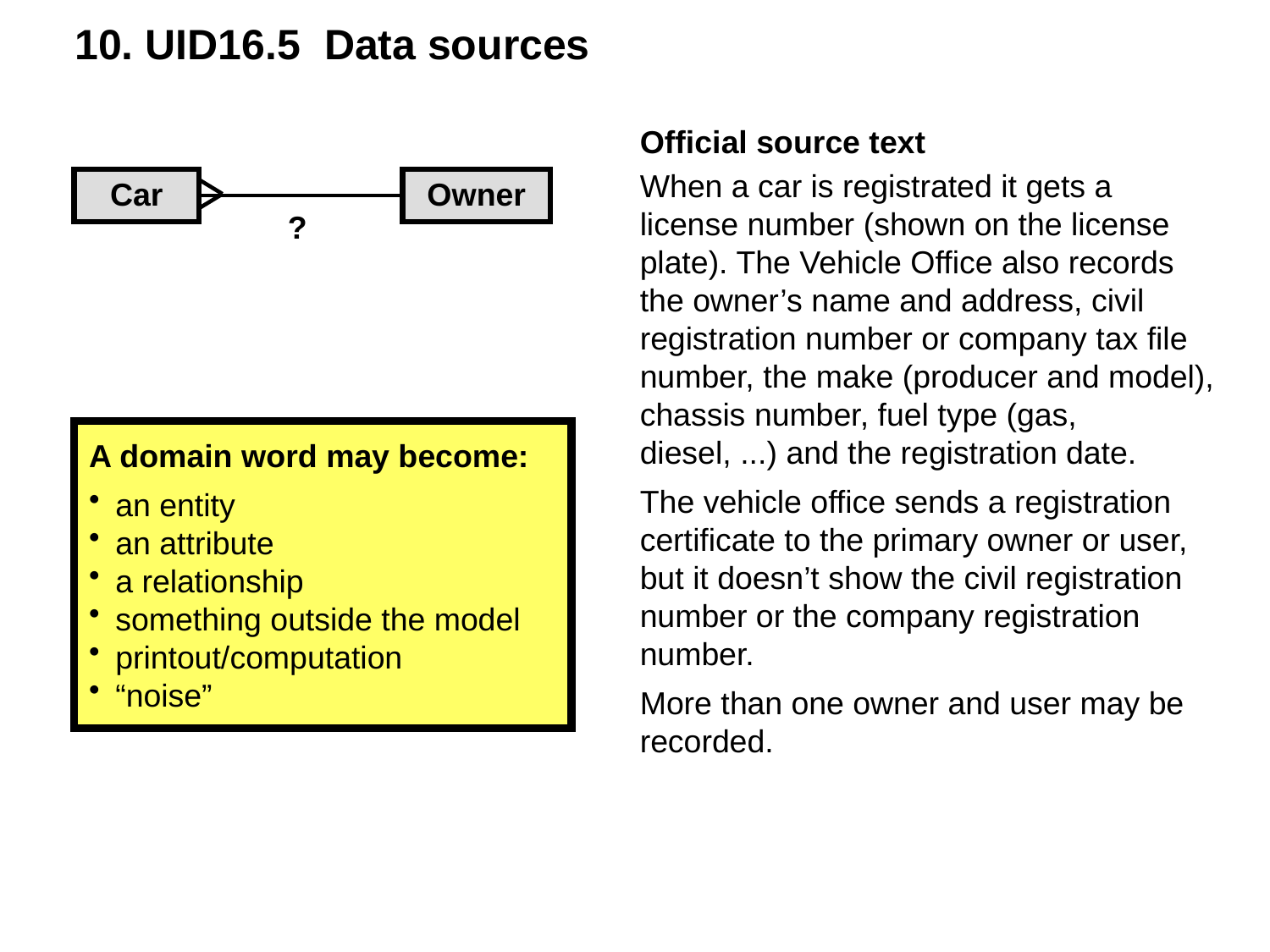

10. UID16.5  Data sources
Official source text
When a car is registrated it gets a license number (shown on the license plate). The Vehicle Office also records the owner’s name and address, civil registration number or company tax file number, the make (producer and model), chassis number, fuel type (gas, diesel, ...) and the registration date.
The vehicle office sends a registration certificate to the primary owner or user, but it doesn’t show the civil registration number or the company registration number.
More than one owner and user may be recorded.
Car
Owner

?
A domain word may become:
an entity
an attribute
a relationship
something outside the model
printout/computation
“noise”